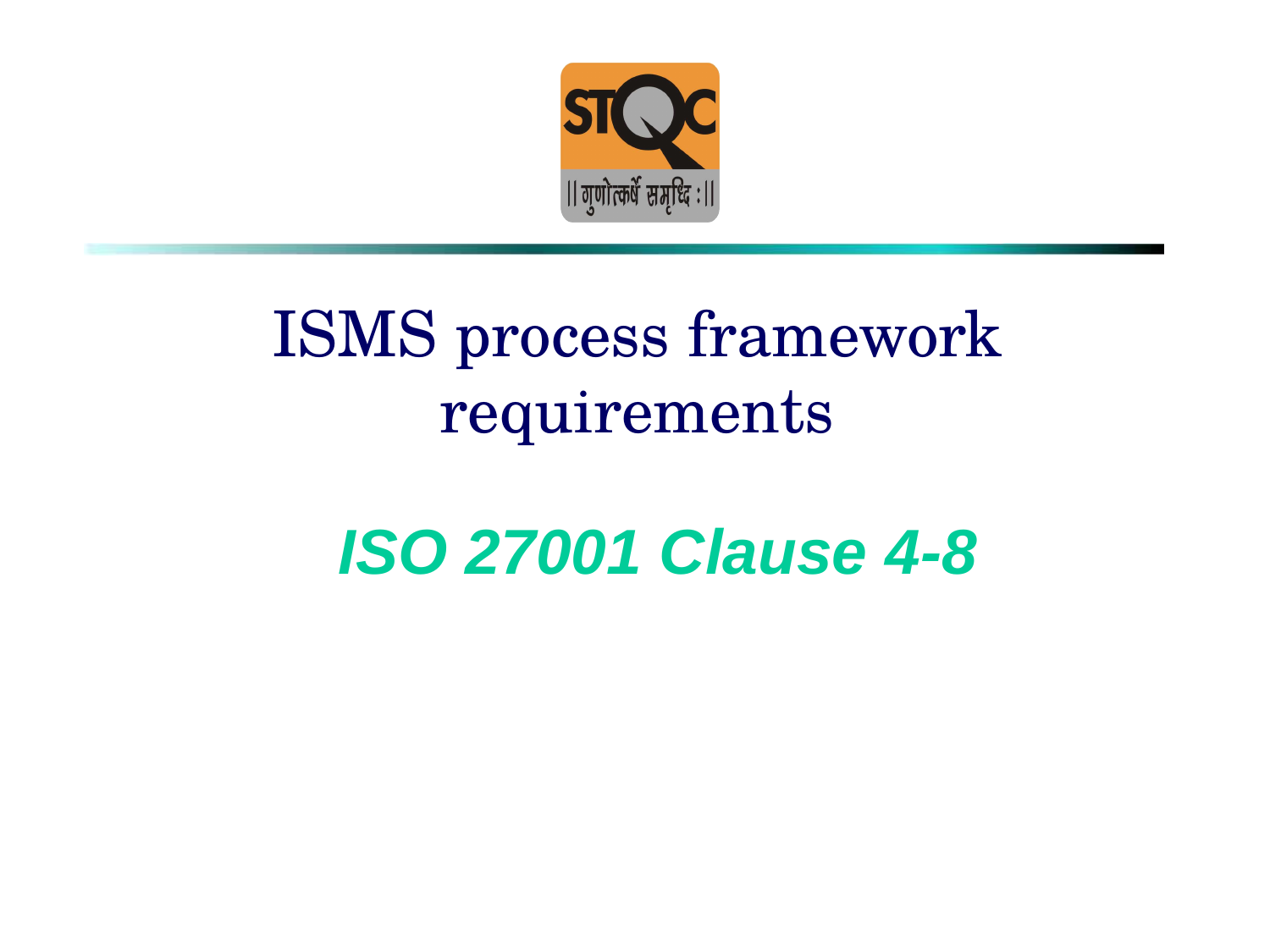

# ISMS process framework requirements

ISO 27001 Clause 4-8